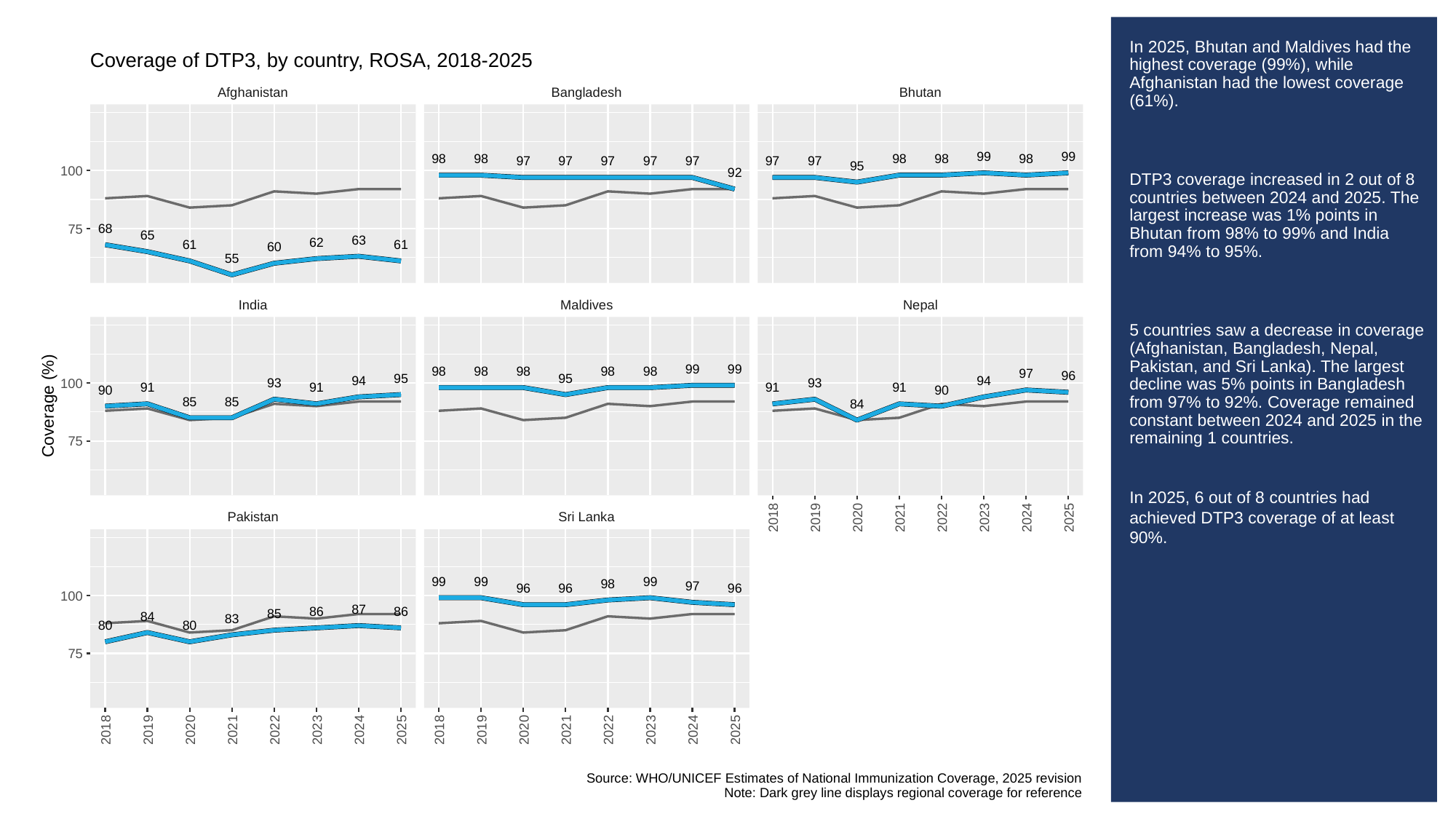

# In 2025, Bhutan and Maldives had the highest coverage (99%), while Afghanistan had the lowest coverage (61%).

DTP3 coverage increased in 2 out of 8 countries between 2024 and 2025. The largest increase was 1% points in Bhutan from 98% to 99% and India from 94% to 95%.

5 countries saw a decrease in coverage (Afghanistan, Bangladesh, Nepal, Pakistan, and Sri Lanka). The largest decline was 5% points in Bangladesh from 97% to 92%. Coverage remained constant between 2024 and 2025 in the remaining 1 countries.

In 2025, 6 out of 8 countries had achieved DTP3 coverage of at least 90%.

Coverage of DTP3, by country, ROSA, 2018-2025
Afghanistan
Bangladesh
Bhutan

99
99
98
98
98
98
98
97
97
97
97
97
97
97
95
100
92

68
75

65
63
62
61
61
60

55

India
Maldives
Nepal

99
99
98
98
98
98
98
97
96
95
95
94
94
93
93
100
91
91
91
91

90
90

85
85
84
Coverage (%)

75

Pakistan
Sri Lanka
2018
2019
2020
2021
2022
2023
2024
2025

99
99
99
98
97
96
96
96
100

87
86
86
85
84
83

80
80

75

2018
2019
2020
2021
2022
2023
2024
2025
2018
2019
2020
2021
2022
2023
2024
2025
Source: WHO/UNICEF Estimates of National Immunization Coverage, 2025 revision
Note: Dark grey line displays regional coverage for reference